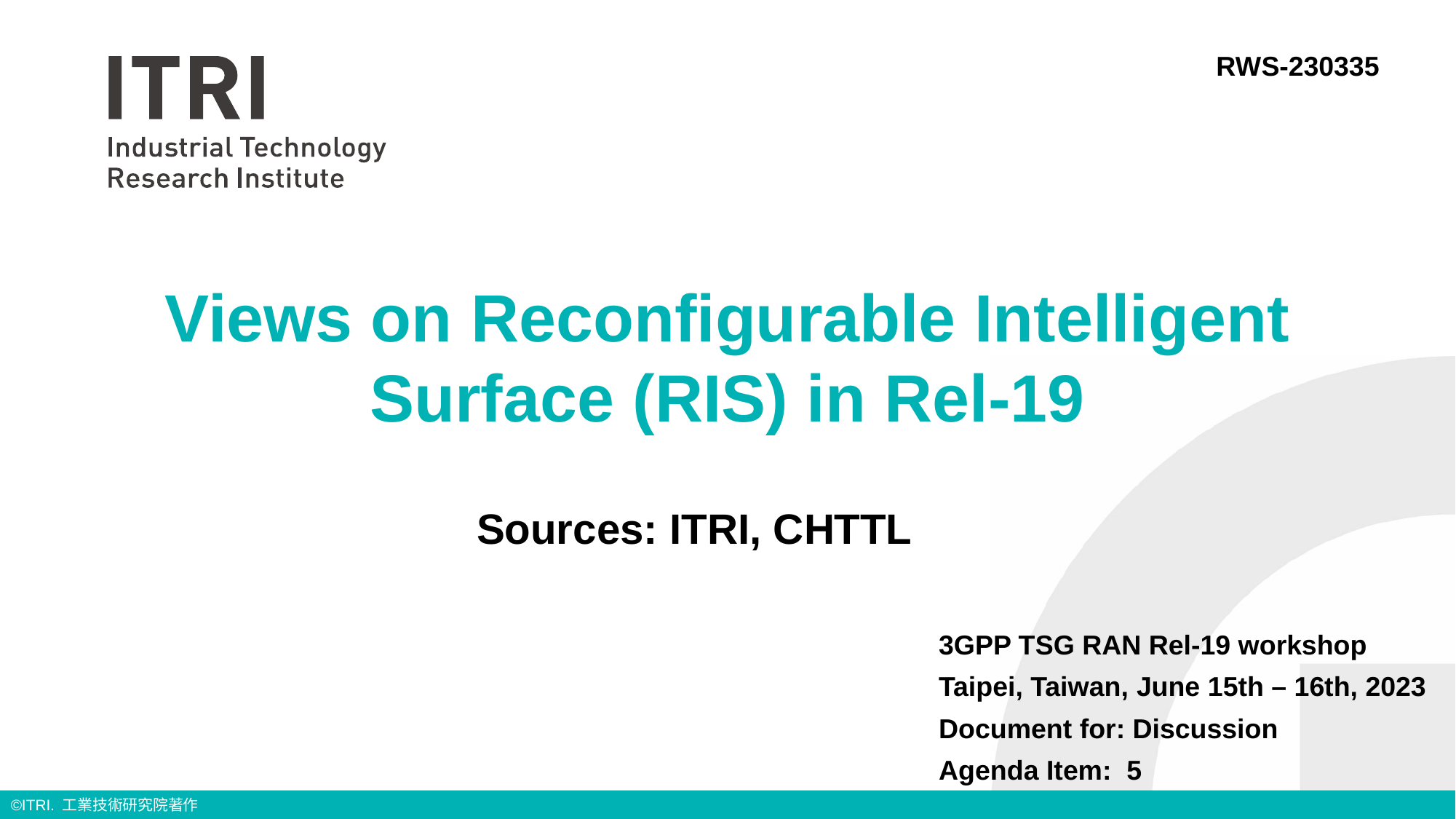

RWS-230335
# Views on Reconfigurable Intelligent Surface (RIS) in Rel-19
Sources: ITRI, CHTTL
3GPP TSG RAN Rel-19 workshop
Taipei, Taiwan, June 15th – 16th, 2023 ‎
Document for: Discussion
Agenda Item:  5